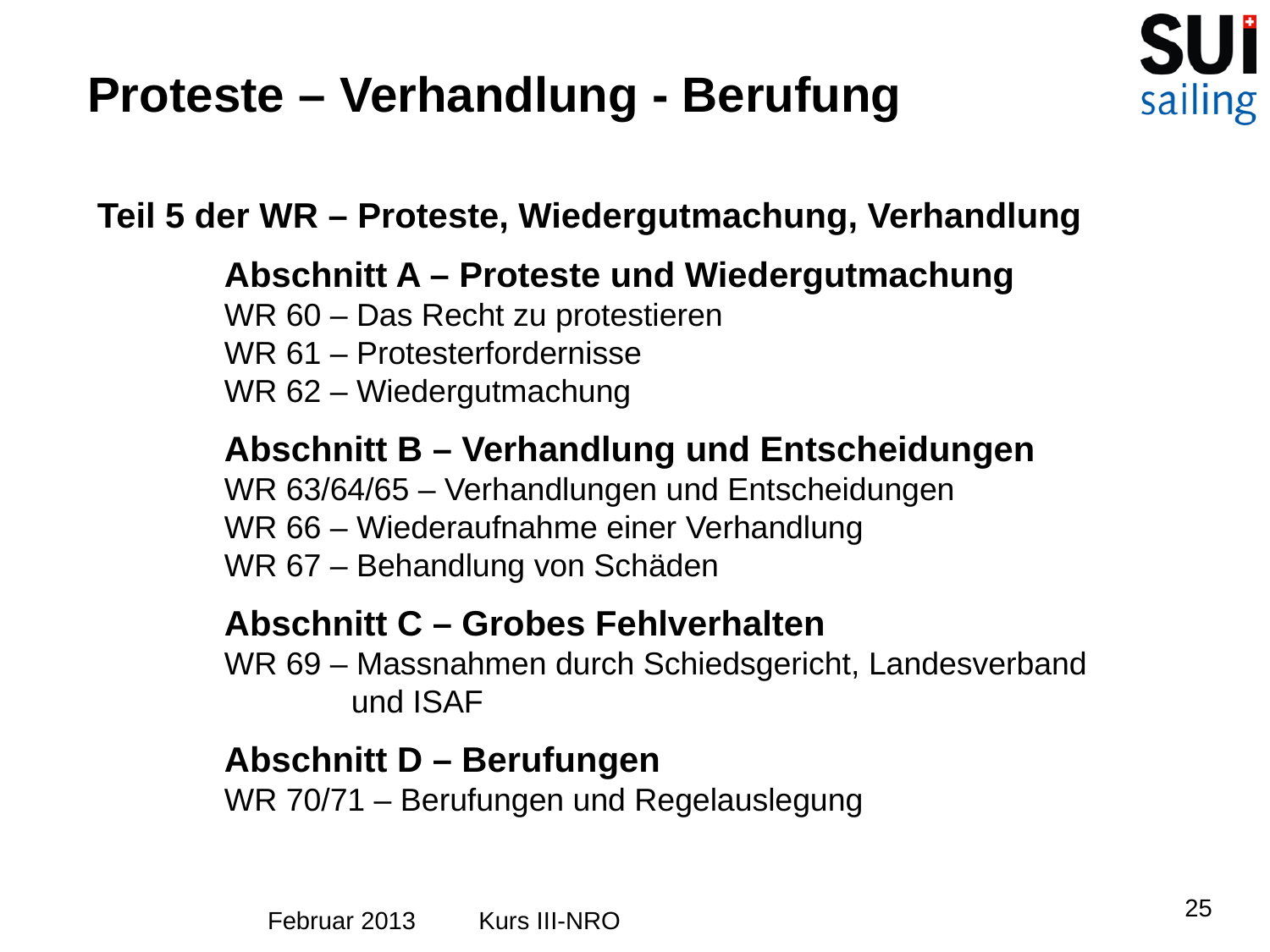

Proteste – Verhandlung - Berufung
Teil 5 der WR – Proteste, Wiedergutmachung, Verhandlung
	Abschnitt A – Proteste und Wiedergutmachung
	WR 60 – Das Recht zu protestieren
	WR 61 – Protesterfordernisse
	WR 62 – Wiedergutmachung
	Abschnitt B – Verhandlung und Entscheidungen
	WR 63/64/65 – Verhandlungen und Entscheidungen
	WR 66 – Wiederaufnahme einer Verhandlung
	WR 67 – Behandlung von Schäden
	Abschnitt C – Grobes Fehlverhalten
	WR 69 – Massnahmen durch Schiedsgericht, Landesverband 			und ISAF
	Abschnitt D – Berufungen
	WR 70/71 – Berufungen und Regelauslegung
25
Februar 2013         Kurs III-NRO